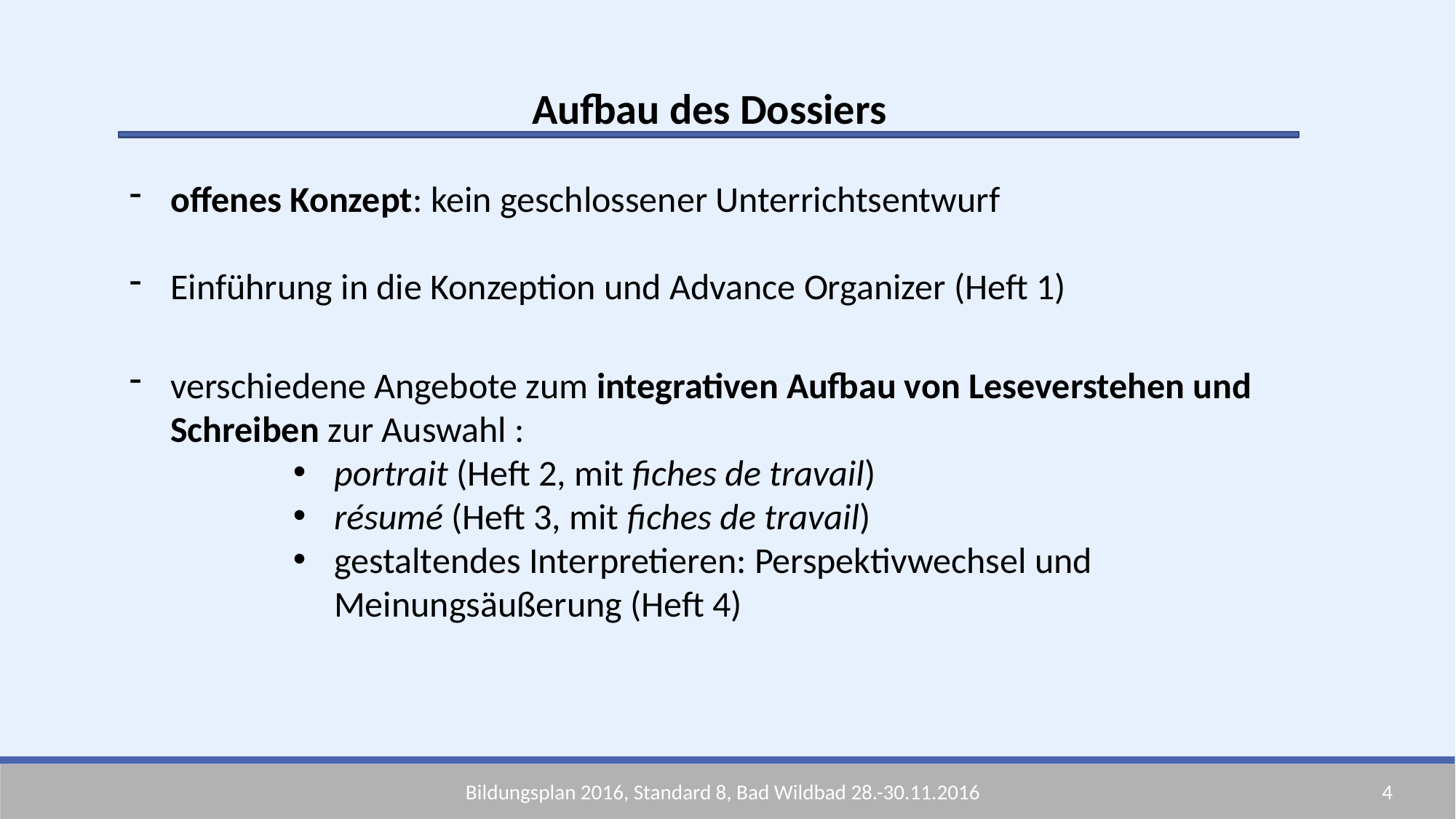

Aufbau des Dossiers

offenes Konzept: kein geschlossener Unterrichtsentwurf

Einführung in die Konzeption und Advance Organizer (Heft 1)

verschiedene Angebote zum integrativen Aufbau von Leseverstehen und Schreiben zur Auswahl :
portrait (Heft 2, mit fiches de travail)
résumé (Heft 3, mit fiches de travail)
gestaltendes Interpretieren: Perspektivwechsel und Meinungsäußerung (Heft 4)